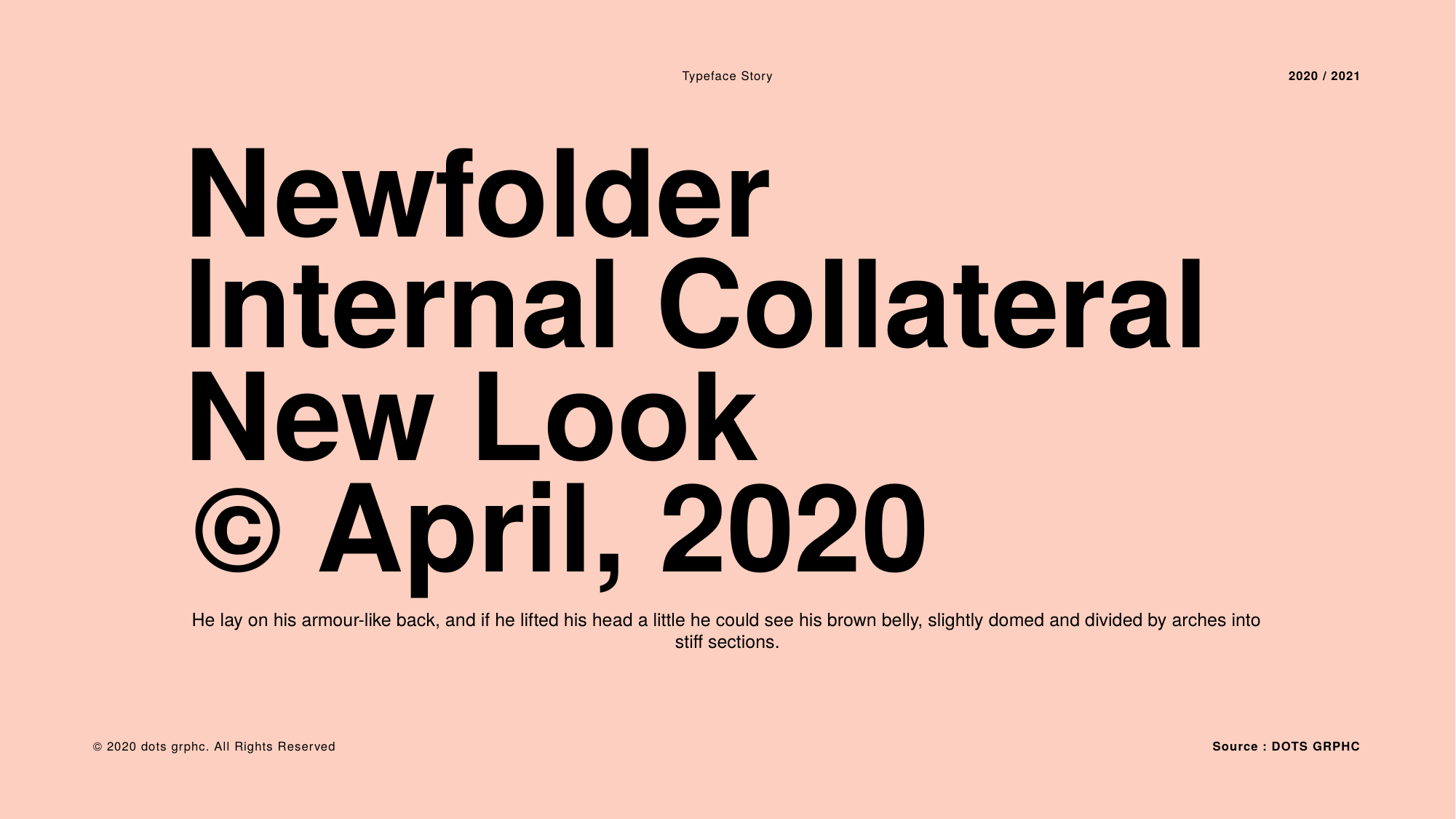

Typeface Story
2020 / 2021
Newfolder
Internal Collateral
New Look
© April, 2020
He lay on his armour-like back, and if he lifted his head a little he could see his brown belly, slightly domed and divided by arches into stiff sections.
Source : DOTS GRPHC
© 2020 dots grphc. All Rights Reserved